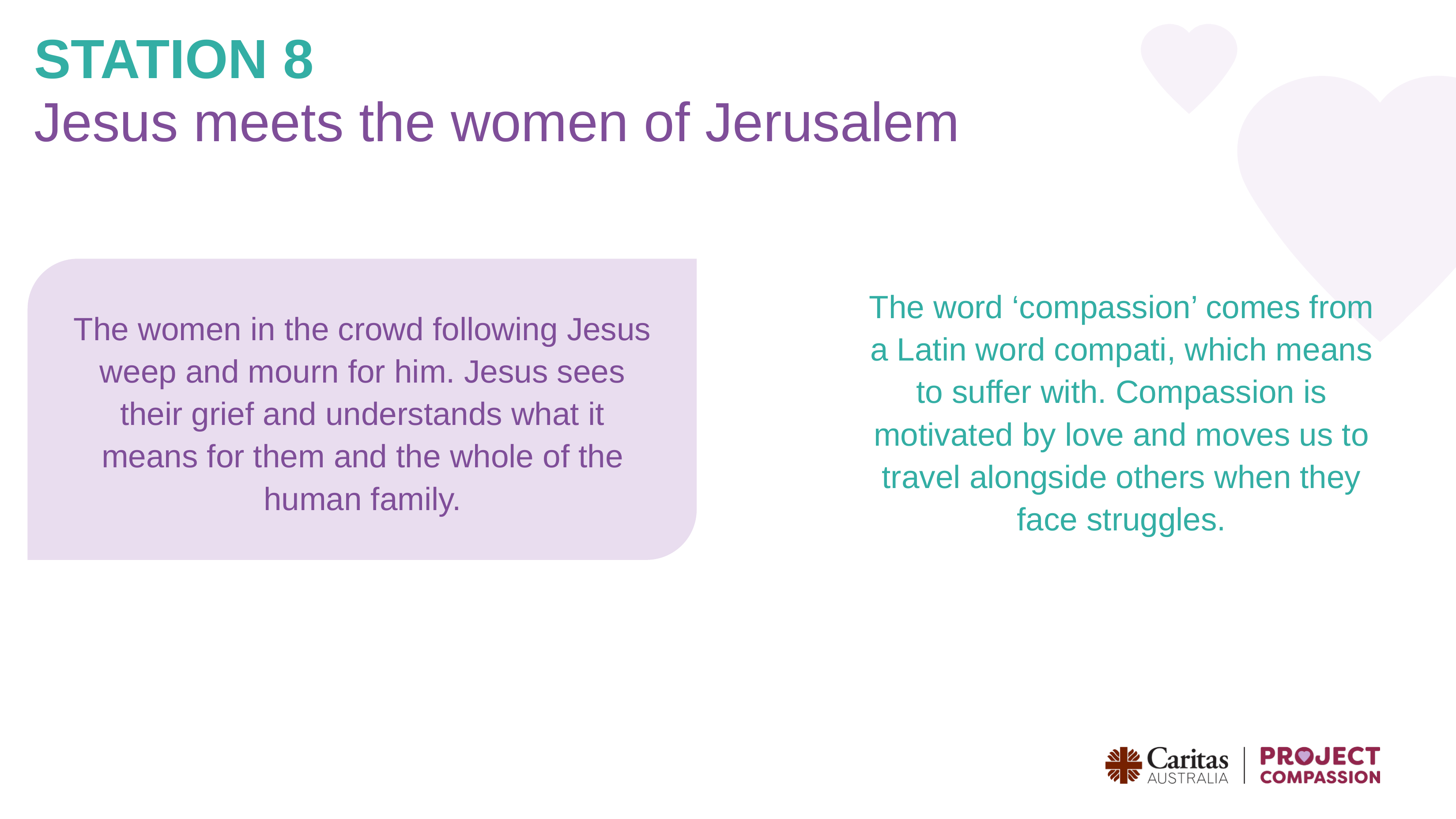

STATION 8
Jesus meets the women of Jerusalem

The word ‘compassion’ comes from a Latin word compati, which means to suffer with. Compassion is motivated by love and moves us to travel alongside others when they face struggles.
The women in the crowd following Jesus weep and mourn for him. Jesus sees their grief and understands what it means for them and the whole of the human family.